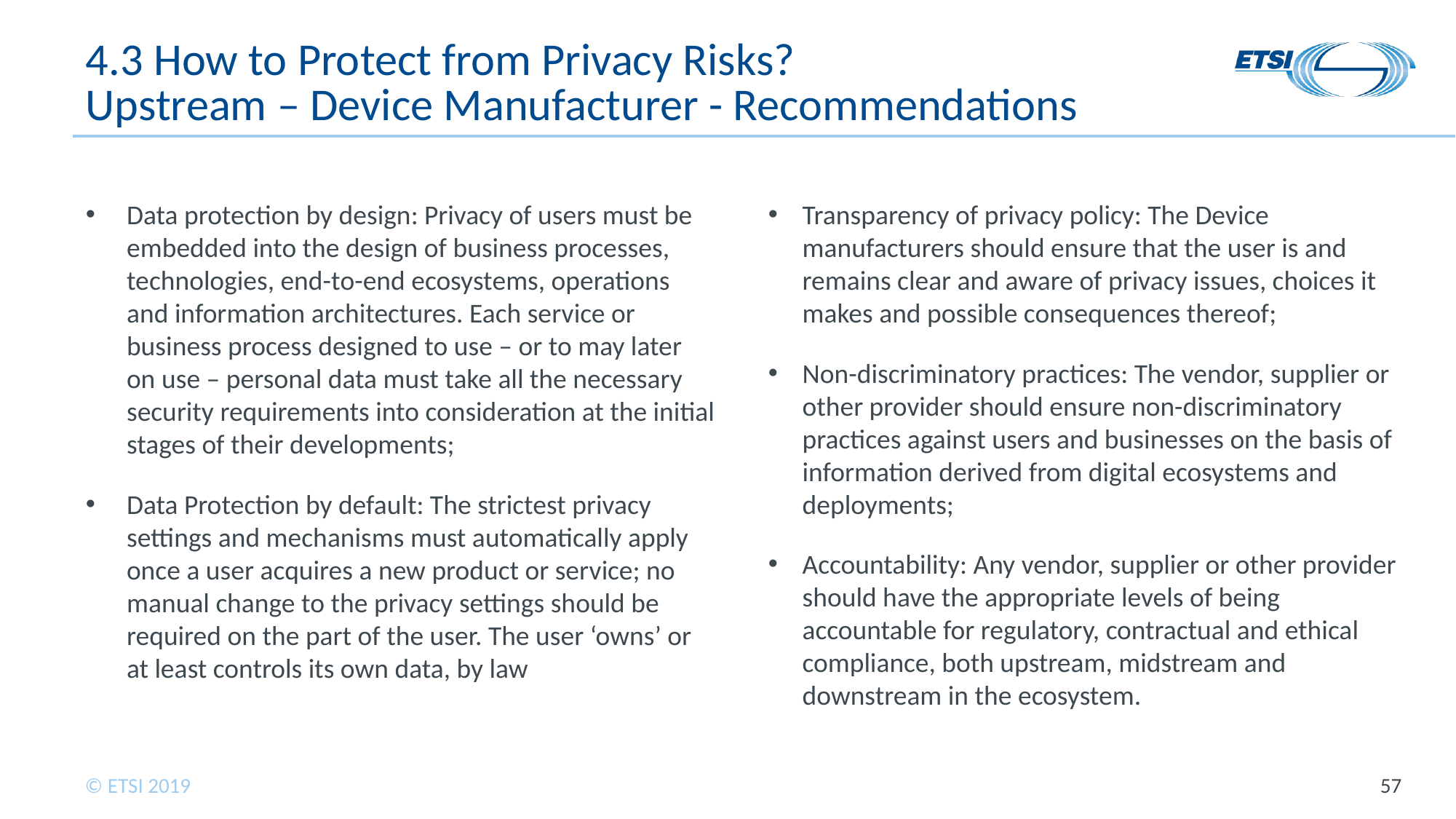

# 4.3 How to Protect from Privacy Risks? Upstream – Device Manufacturer - Recommendations
Data protection by design: Privacy of users must be embedded into the design of business processes, technologies, end-to-end ecosystems, operations and information architectures. Each service or business process designed to use – or to may later on use – personal data must take all the necessary security requirements into consideration at the initial stages of their developments;
Data Protection by default: The strictest privacy settings and mechanisms must automatically apply once a user acquires a new product or service; no manual change to the privacy settings should be required on the part of the user. The user ‘owns’ or at least controls its own data, by law

Transparency of privacy policy: The Device manufacturers should ensure that the user is and remains clear and aware of privacy issues, choices it makes and possible consequences thereof;
Non-discriminatory practices: The vendor, supplier or other provider should ensure non-discriminatory practices against users and businesses on the basis of information derived from digital ecosystems and deployments;
Accountability: Any vendor, supplier or other provider should have the appropriate levels of being accountable for regulatory, contractual and ethical compliance, both upstream, midstream and downstream in the ecosystem.